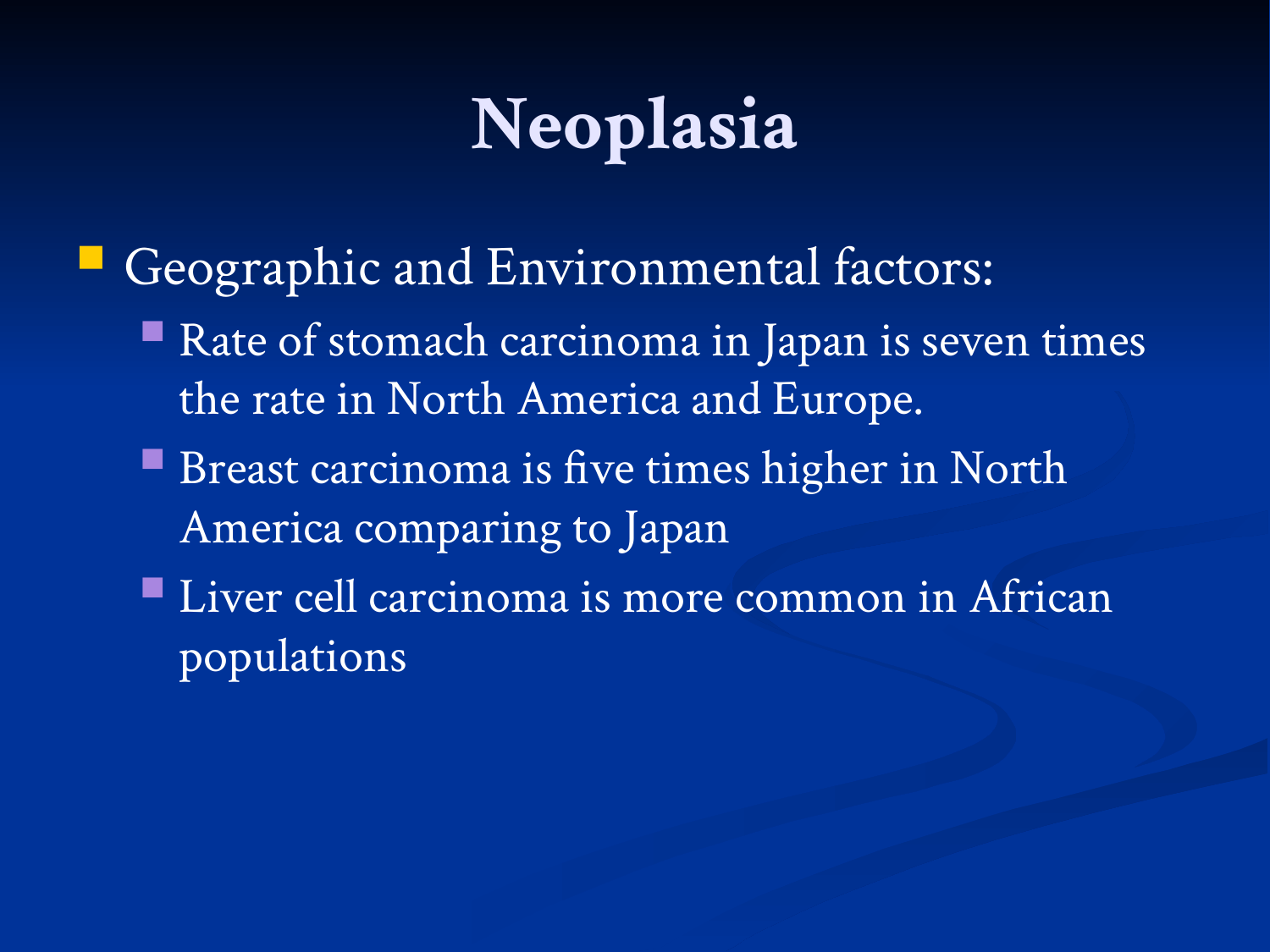

# Neoplasia
Geographic and Environmental factors:
Rate of stomach carcinoma in Japan is seven times the rate in North America and Europe.
Breast carcinoma is five times higher in North America comparing to Japan
Liver cell carcinoma is more common in African populations